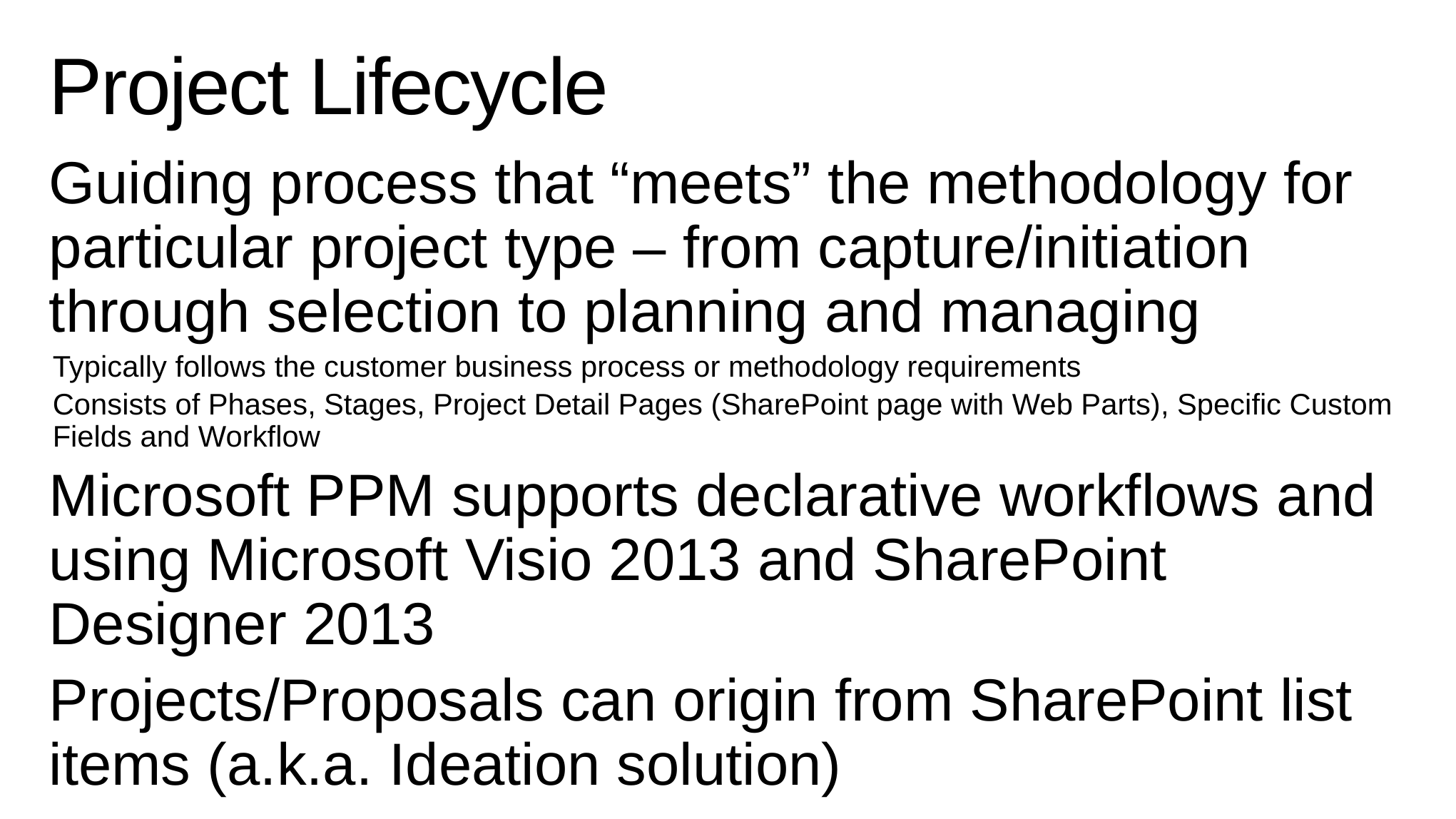

# Project Lifecycle
Guiding process that “meets” the methodology for particular project type – from capture/initiation through selection to planning and managing
Typically follows the customer business process or methodology requirements
Consists of Phases, Stages, Project Detail Pages (SharePoint page with Web Parts), Specific Custom Fields and Workflow
Microsoft PPM supports declarative workflows and using Microsoft Visio 2013 and SharePoint Designer 2013
Projects/Proposals can origin from SharePoint list items (a.k.a. Ideation solution)